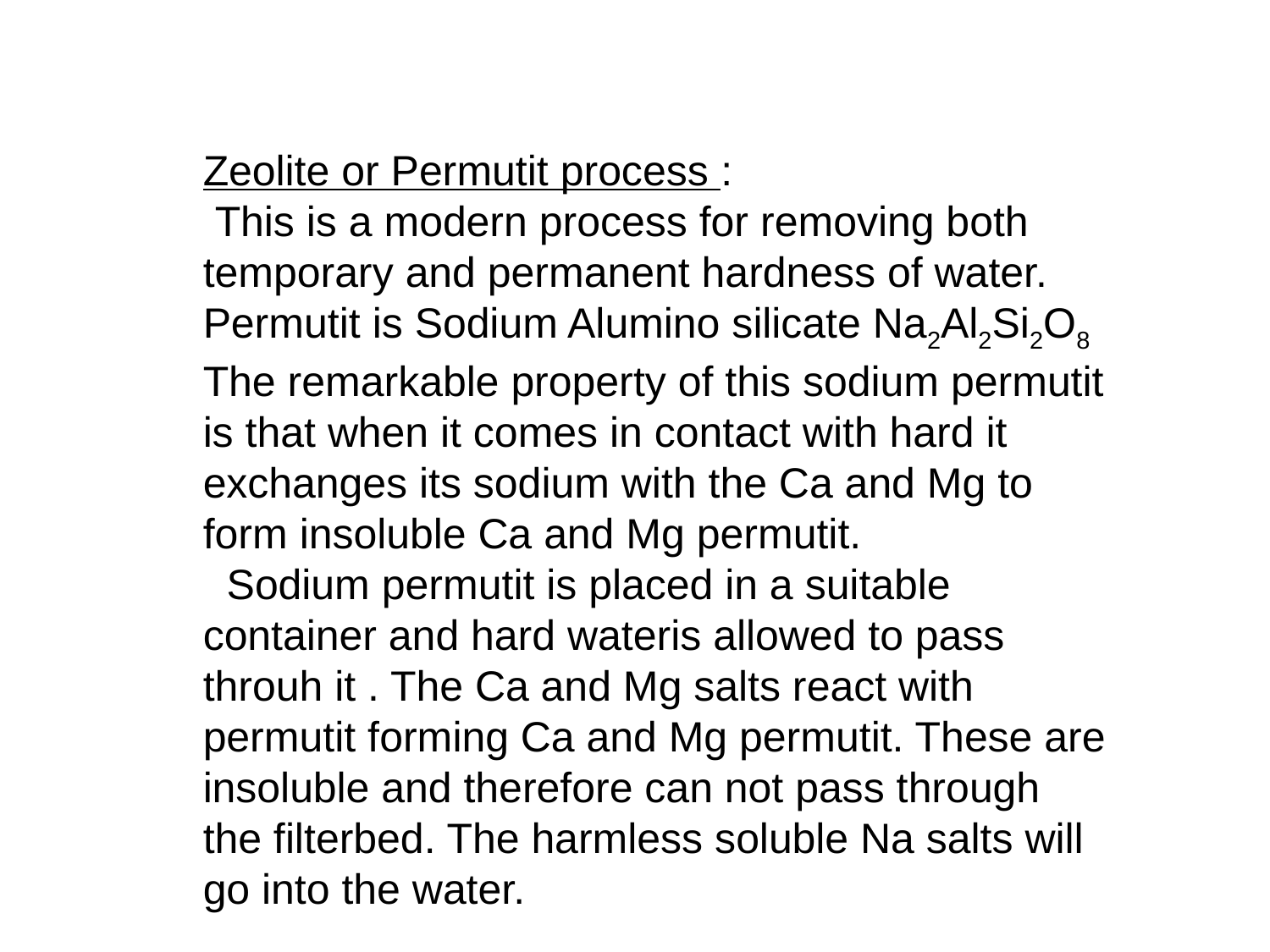

Zeolite or Permutit process :
 This is a modern process for removing both temporary and permanent hardness of water. Permutit is Sodium Alumino silicate Na2Al2Si2O8  The remarkable property of this sodium permutit is that when it comes in contact with hard it exchanges its sodium with the Ca and Mg to form insoluble Ca and Mg permutit.
  Sodium permutit is placed in a suitable container and hard wateris allowed to pass throuh it . The Ca and Mg salts react with permutit forming Ca and Mg permutit. These are insoluble and therefore can not pass through the filterbed. The harmless soluble Na salts will go into the water.